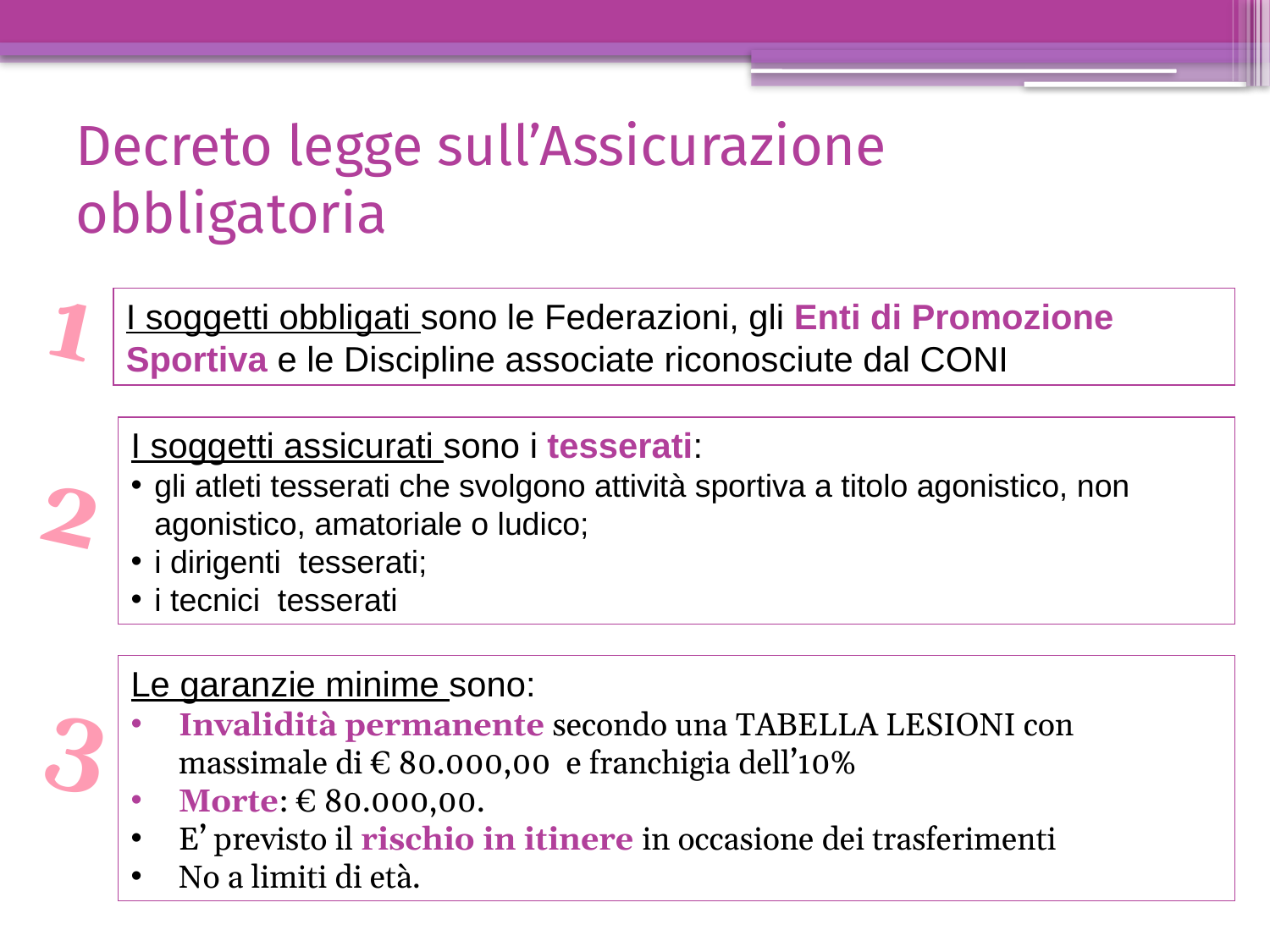

# Decreto legge sull’Assicurazione obbligatoria
1
I soggetti obbligati sono le Federazioni, gli Enti di Promozione Sportiva e le Discipline associate riconosciute dal CONI
I soggetti assicurati sono i tesserati:
gli atleti tesserati che svolgono attività sportiva a titolo agonistico, non agonistico, amatoriale o ludico;
i dirigenti  tesserati;
i tecnici  tesserati
2
Le garanzie minime sono:
Invalidità permanente secondo una TABELLA LESIONI con massimale di € 80.000,00  e franchigia dell’10%
Morte: € 80.000,00.
E’ previsto il rischio in itinere in occasione dei trasferimenti
No a limiti di età.
3